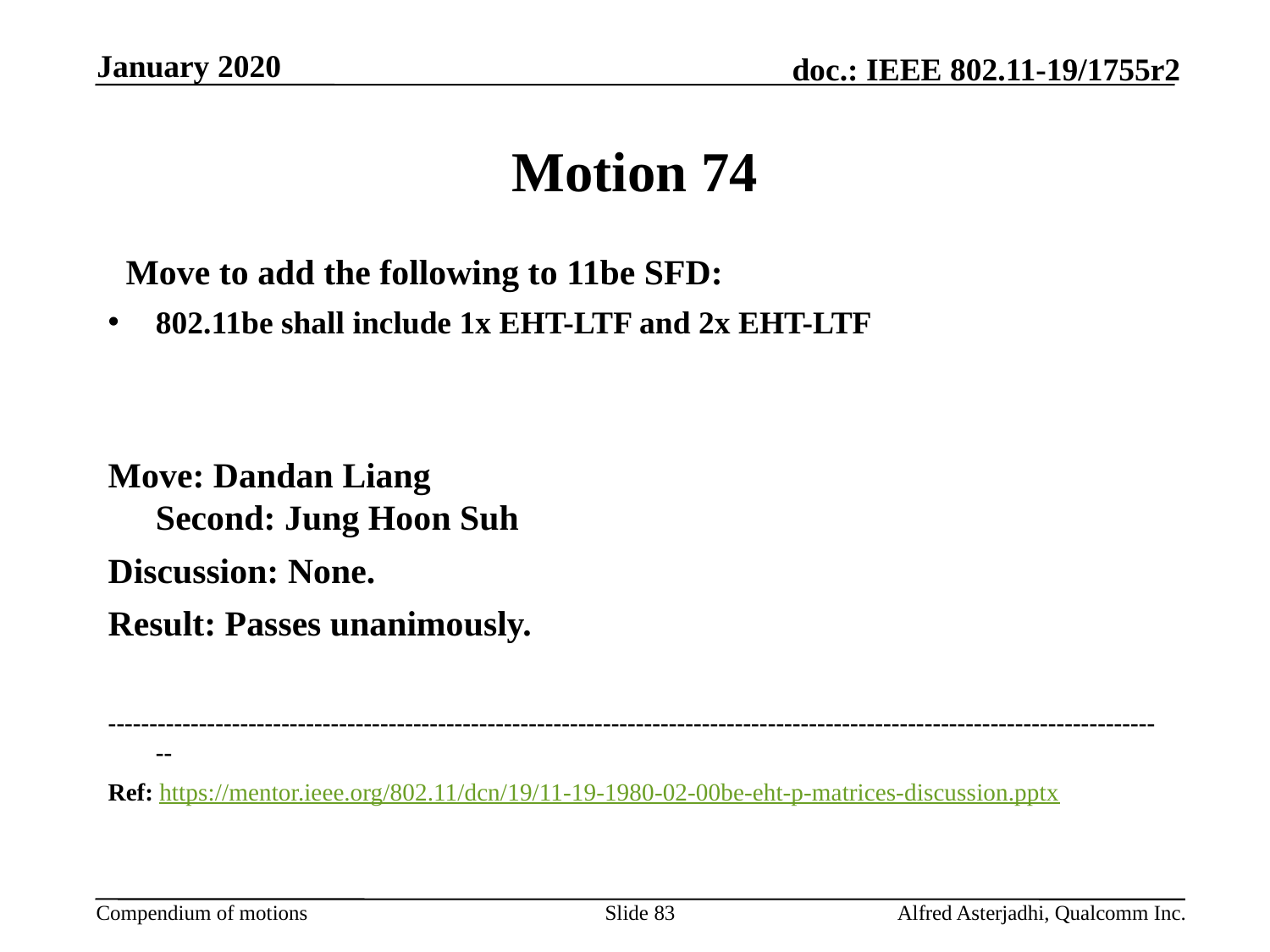

January 2020
# Motion 74
  Move to add the following to 11be SFD:
802.11be shall include 1x EHT-LTF and 2x EHT-LTF

Move: Dandan Liang					Second: Jung Hoon Suh
Discussion: None.
Result: Passes unanimously.

---------------------------------------------------------------------------------------------------------------------------------
Ref: https://mentor.ieee.org/802.11/dcn/19/11-19-1980-02-00be-eht-p-matrices-discussion.pptx

Slide 83
Alfred Asterjadhi, Qualcomm Inc.